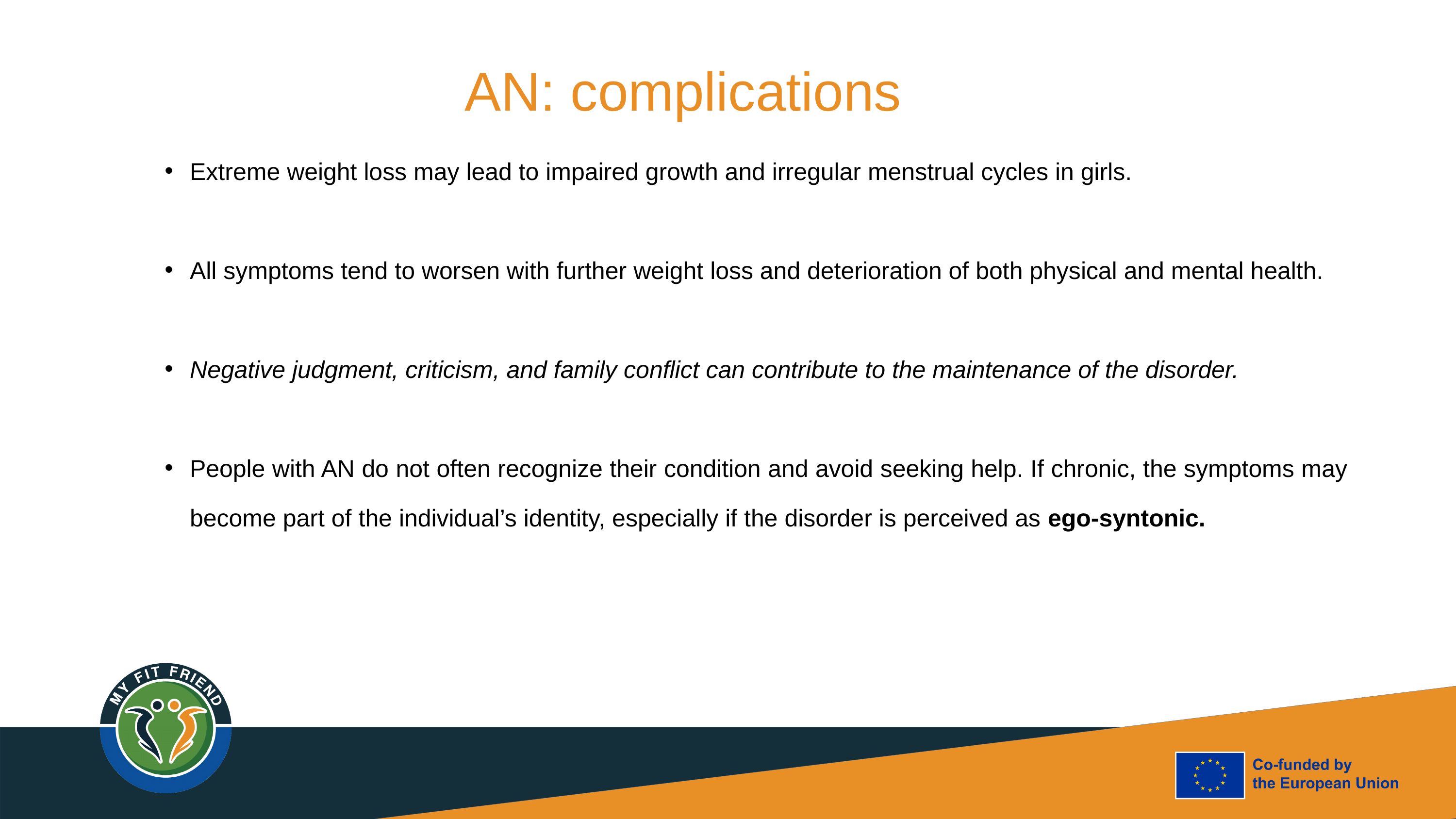

AN: complications

Extreme weight loss may lead to impaired growth and irregular menstrual cycles in girls.

All symptoms tend to worsen with further weight loss and deterioration of both physical and mental health.

Negative judgment, criticism, and family conflict can contribute to the maintenance of the disorder.

People with AN do not often recognize their condition and avoid seeking help. If chronic, the symptoms may become part of the individual’s identity, especially if the disorder is perceived as ego-syntonic.